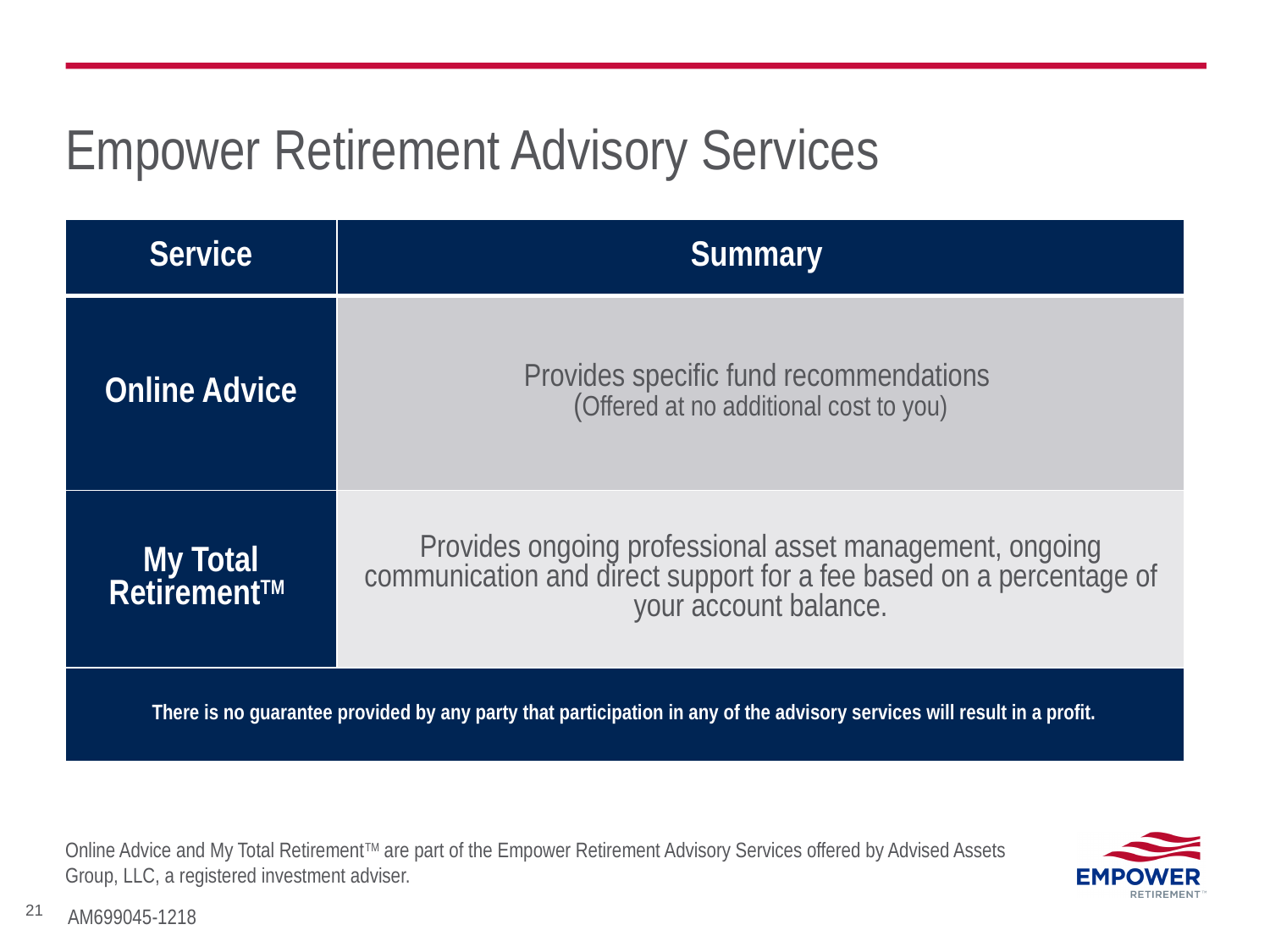

# Empower Retirement Advisory Services
| Service | Summary |
| --- | --- |
| Online Advice | Provides specific fund recommendations (Offered at no additional cost to you) |
| My Total RetirementTM | Provides ongoing professional asset management, ongoing communication and direct support for a fee based on a percentage of your account balance. |
| There is no guarantee provided by any party that participation in any of the advisory services will result in a profit. |  |

Online Advice and My Total RetirementTM are part of the Empower Retirement Advisory Services offered by Advised Assets Group, LLC, a registered investment adviser.
AM699045-1218